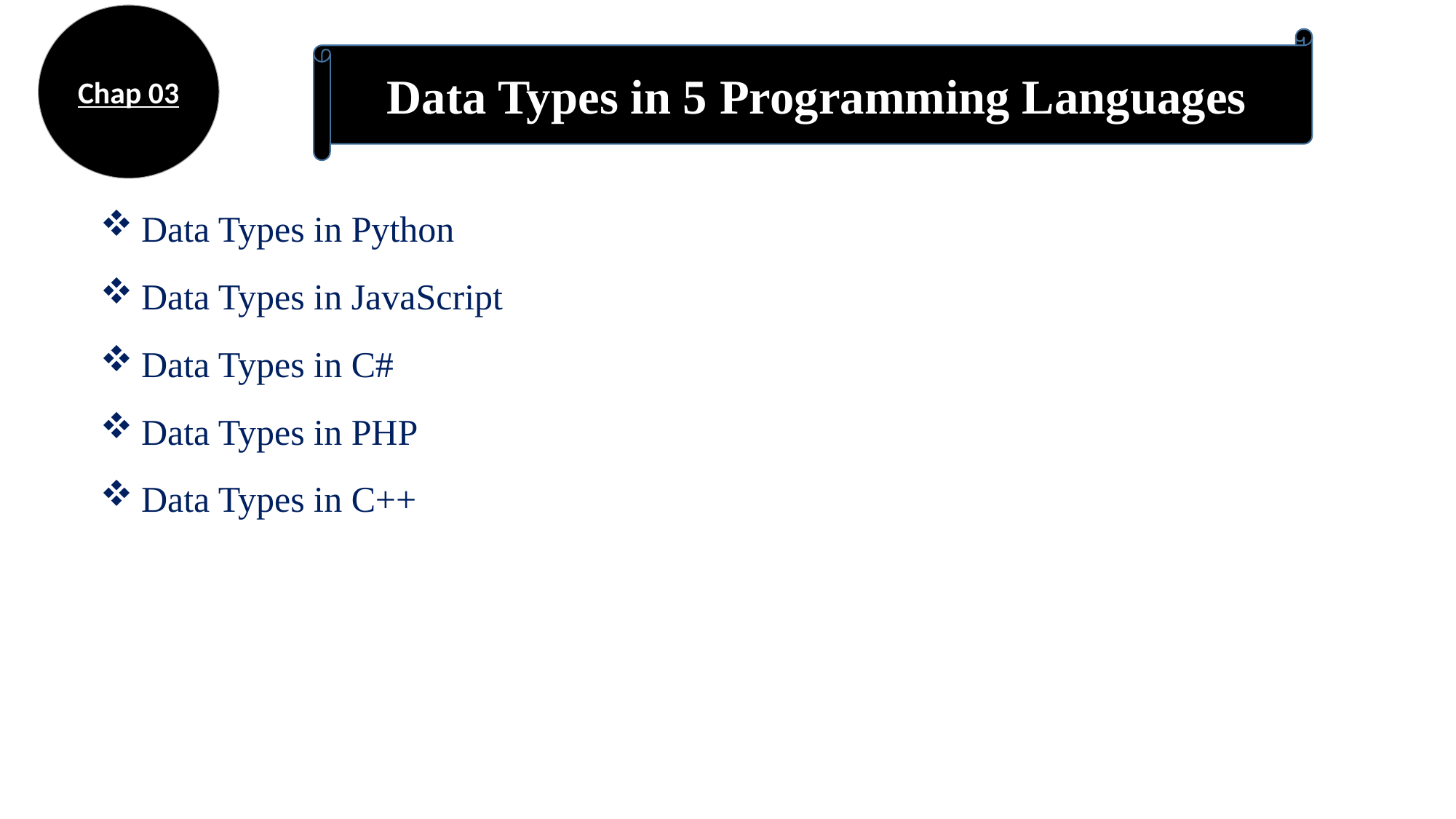

Chap 03
Data Types in 5 Programming Languages
Data Types in Python
Data Types in JavaScript
Data Types in C#
Data Types in PHP
Data Types in C++